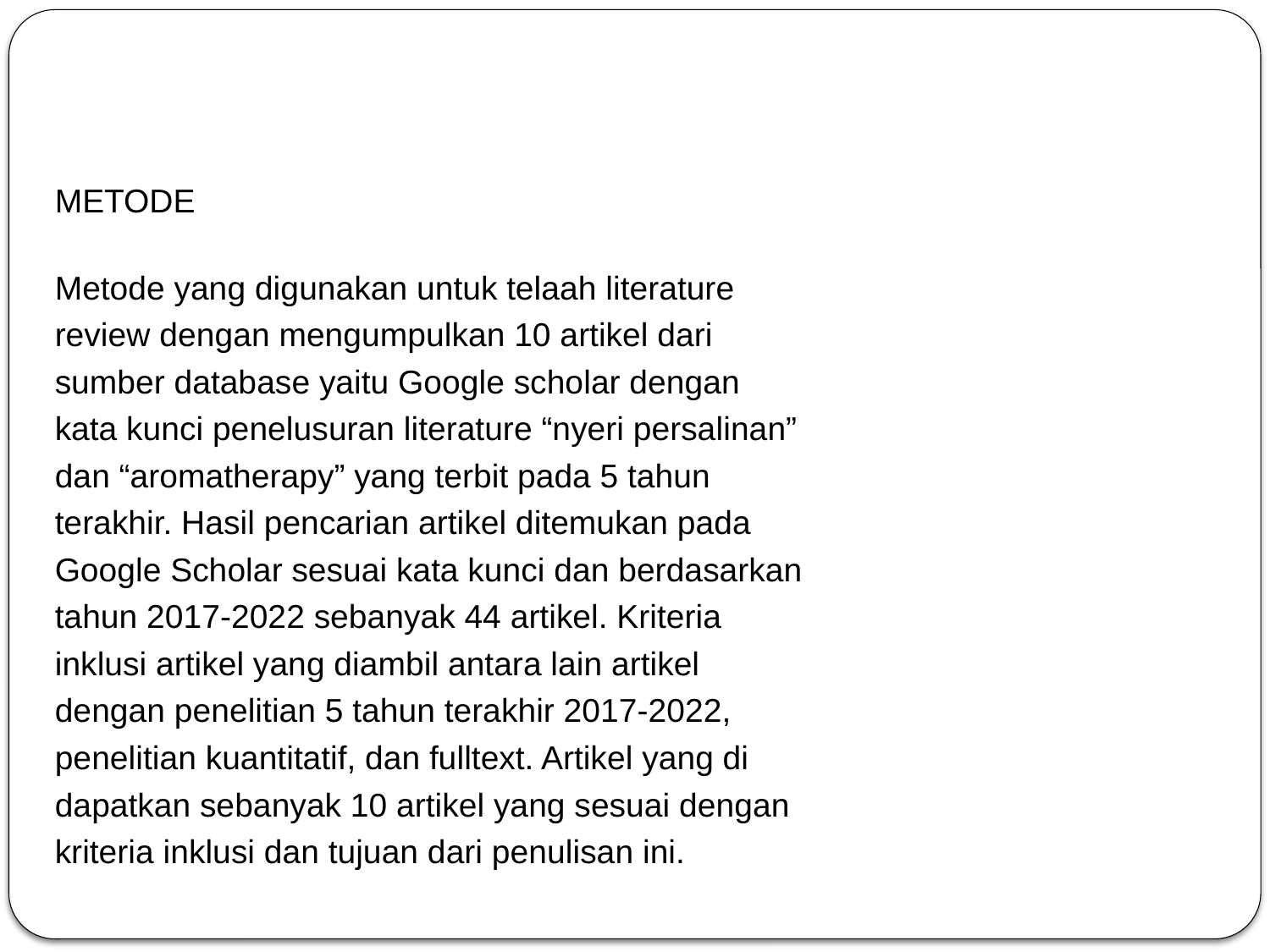

#

METODE
Metode yang digunakan untuk telaah literature
review dengan mengumpulkan 10 artikel dari
sumber database yaitu Google scholar dengan
kata kunci penelusuran literature “nyeri persalinan”
dan “aromatherapy” yang terbit pada 5 tahun
terakhir. Hasil pencarian artikel ditemukan pada
Google Scholar sesuai kata kunci dan berdasarkan
tahun 2017-2022 sebanyak 44 artikel. Kriteria
inklusi artikel yang diambil antara lain artikel
dengan penelitian 5 tahun terakhir 2017-2022,
penelitian kuantitatif, dan fulltext. Artikel yang di
dapatkan sebanyak 10 artikel yang sesuai dengan
kriteria inklusi dan tujuan dari penulisan ini.